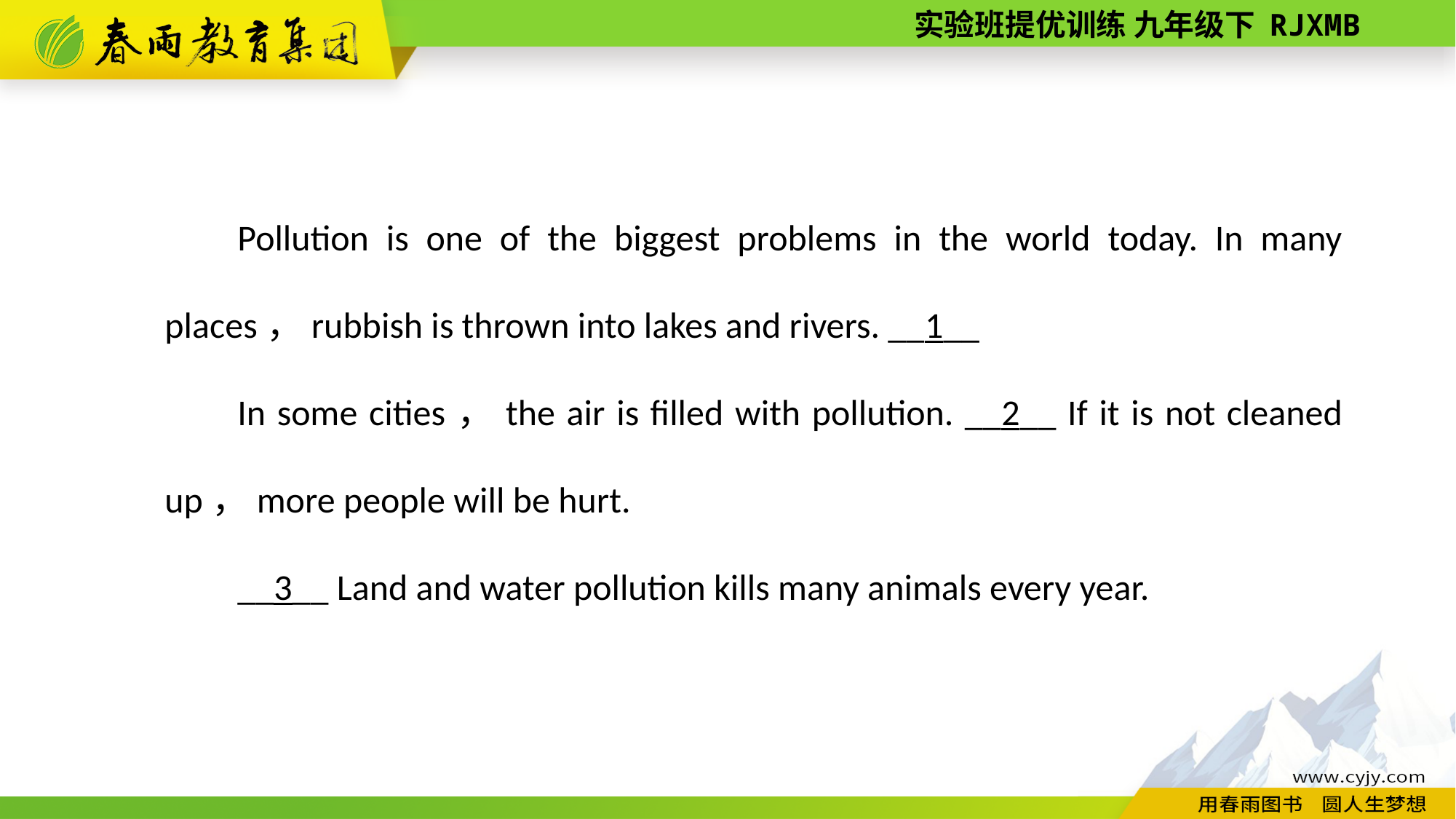

Pollution is one of the biggest problems in the world today. In many places，rubbish is thrown into lakes and rivers. __1__
In some cities，the air is filled with pollution. __2__ If it is not cleaned up，more people will be hurt.
__3__ Land and water pollution kills many animals every year.